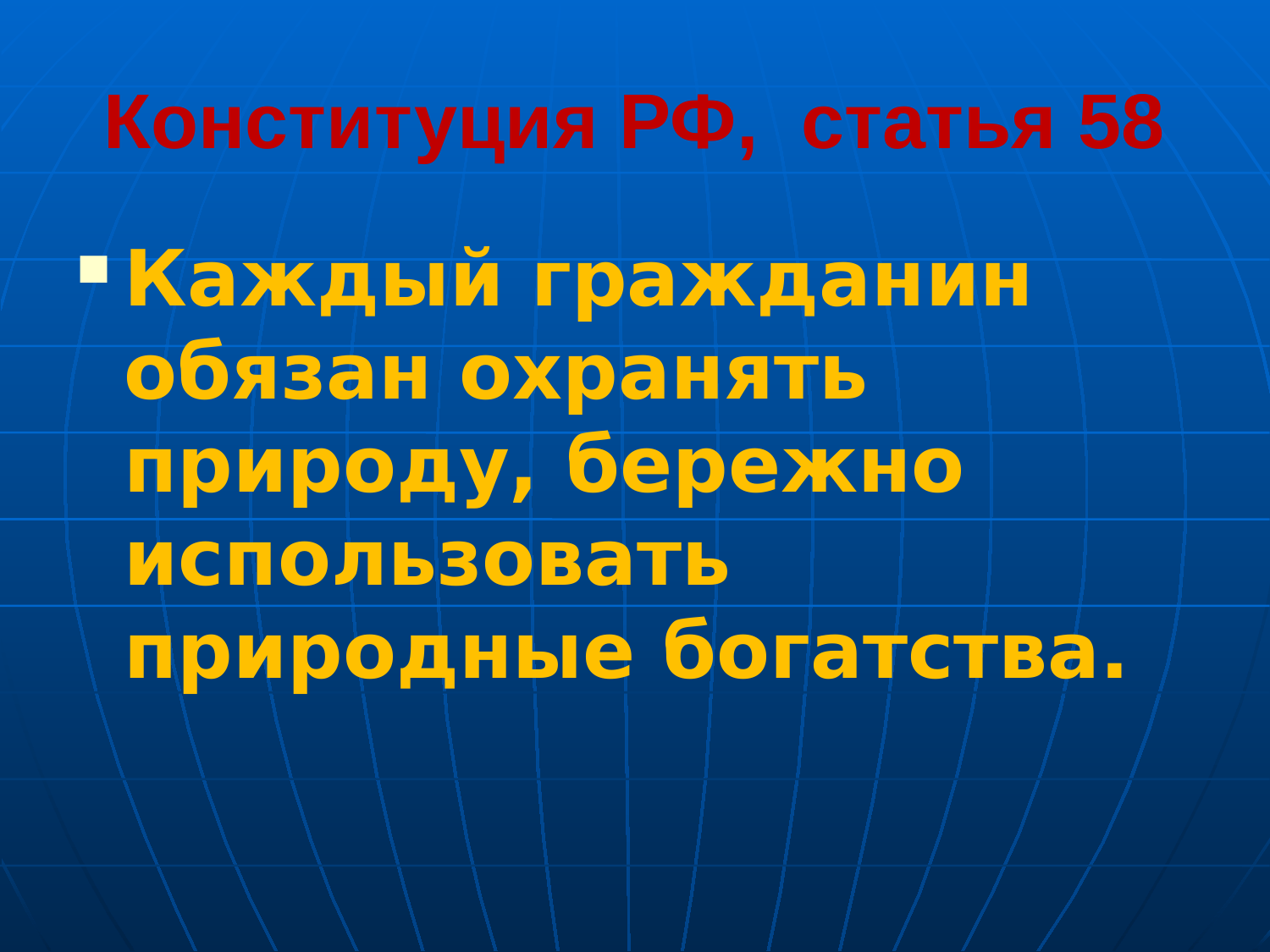

# Конституция РФ,  статья 58
Каждый гражданин обязан охранять природу, бережно использовать природные богатства.